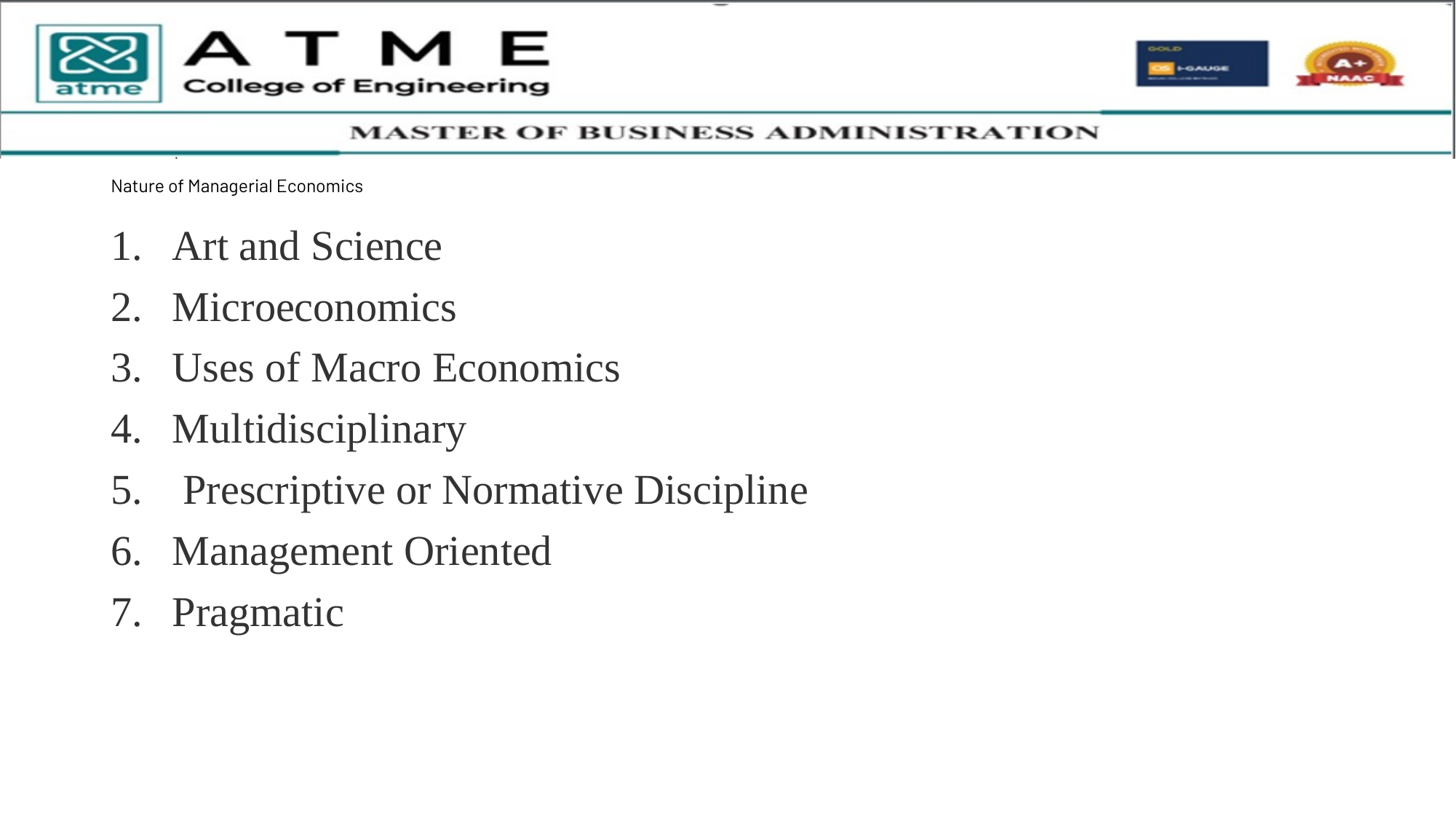

# Nature of Managerial Economics
Art and Science
Microeconomics
Uses of Macro Economics
Multidisciplinary
 Prescriptive or Normative Discipline
Management Oriented
Pragmatic